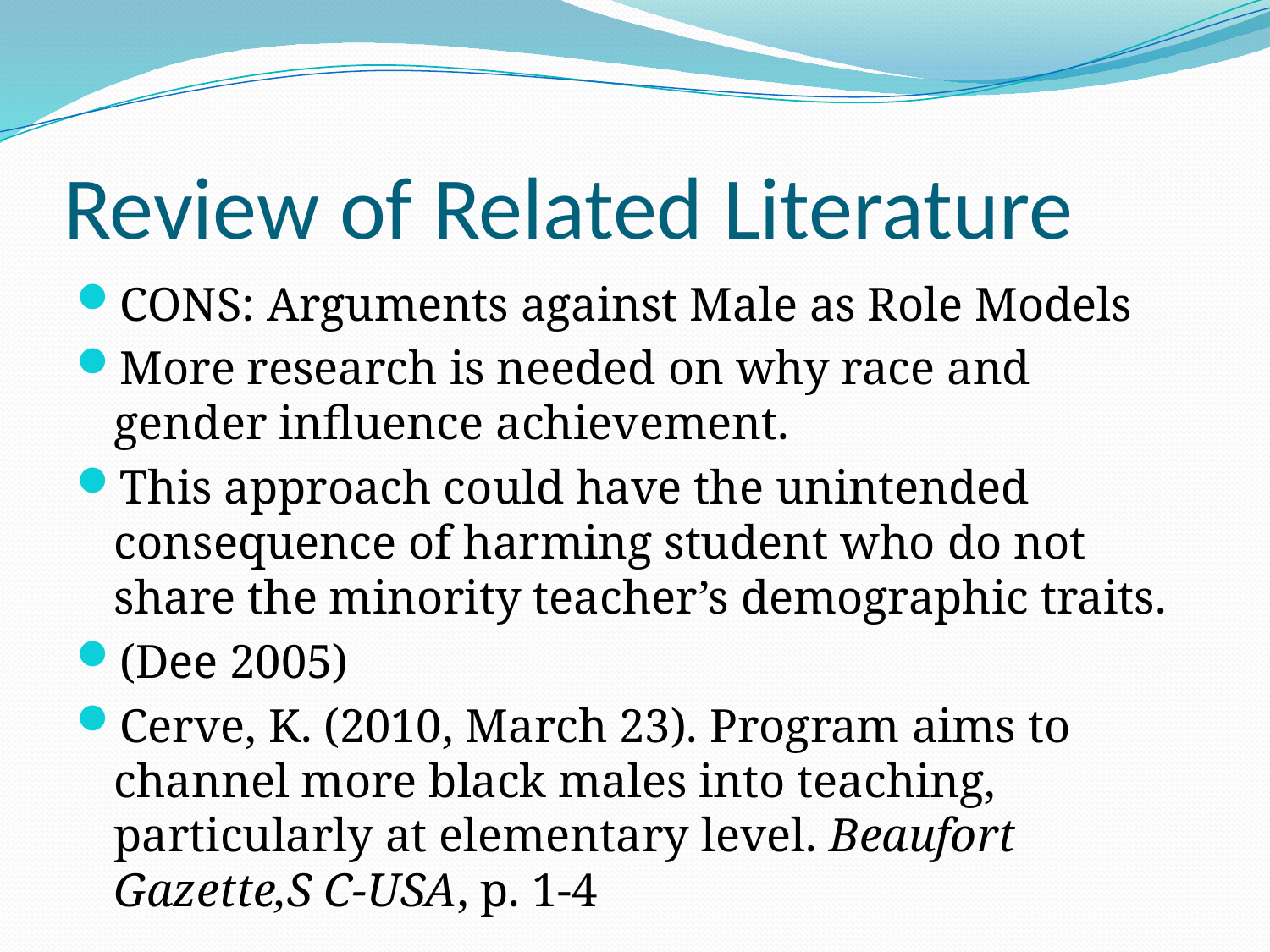

# Review of Related Literature
CONS: Arguments against Male as Role Models
More research is needed on why race and gender influence achievement.
This approach could have the unintended consequence of harming student who do not share the minority teacher’s demographic traits.
(Dee 2005)
Cerve, K. (2010, March 23). Program aims to channel more black males into teaching, particularly at elementary level. Beaufort Gazette,S C-USA, p. 1-4